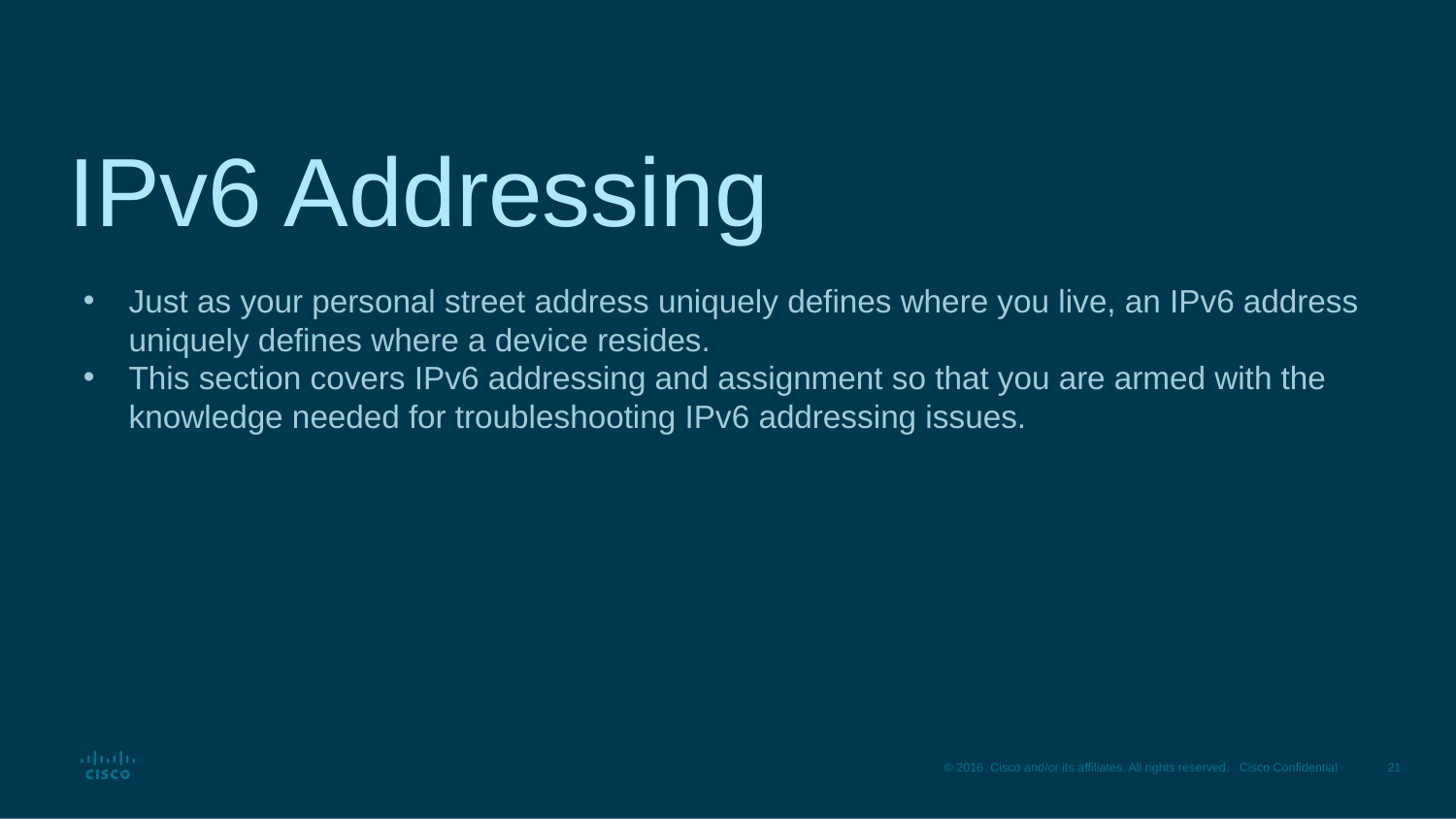

# IPv6 Addressing
Just as your personal street address uniquely defines where you live, an IPv6 address uniquely defines where a device resides.
This section covers IPv6 addressing and assignment so that you are armed with the knowledge needed for troubleshooting IPv6 addressing issues.